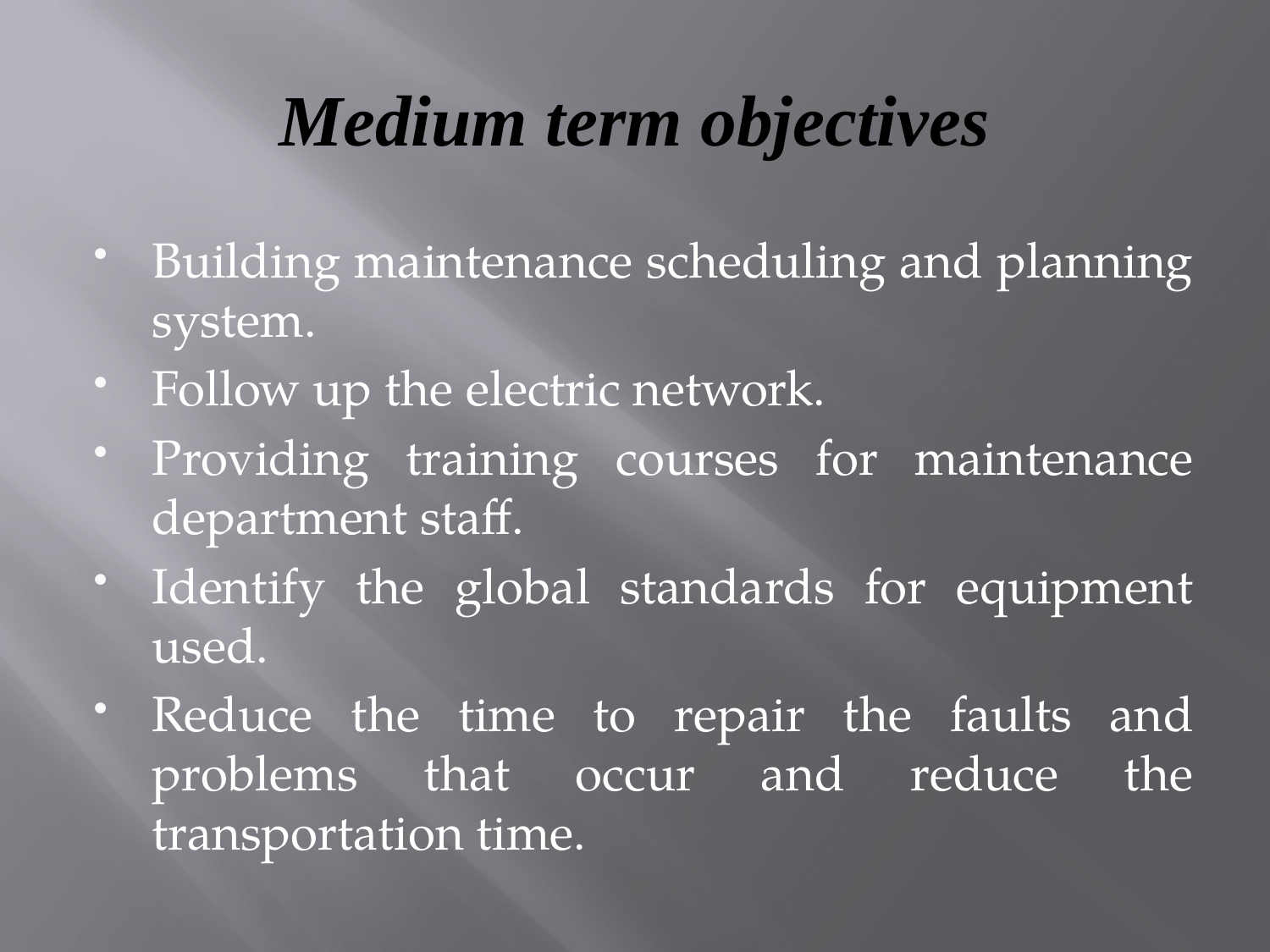

# Medium term objectives
Building maintenance scheduling and planning system.
Follow up the electric network.
Providing training courses for maintenance department staff.
Identify the global standards for equipment used.
Reduce the time to repair the faults and problems that occur and reduce the transportation time.